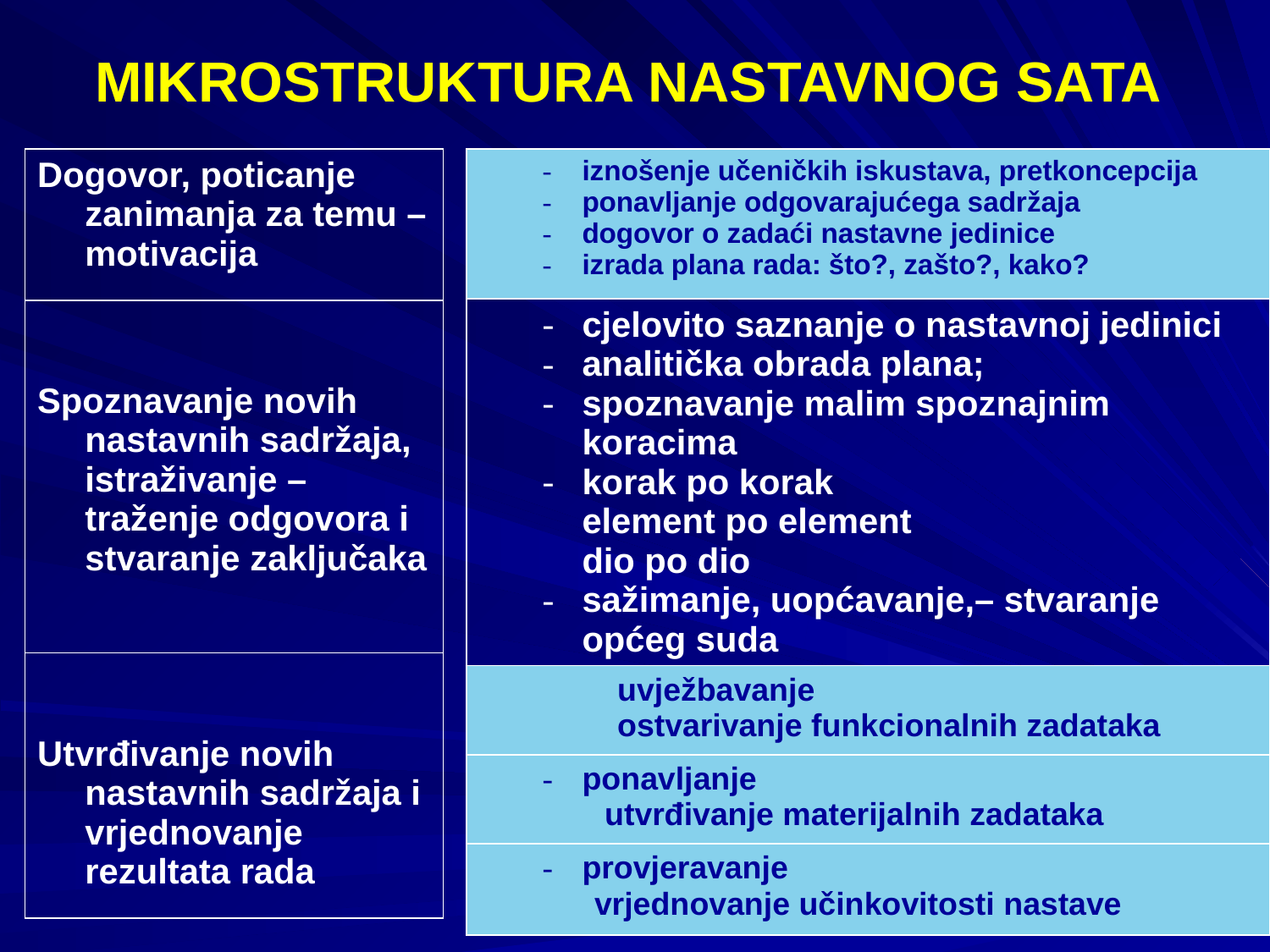

# MIKROSTRUKTURA NASTAVNOG SATA
| Dogovor, poticanje zanimanja za temu –motivacija |
| --- |
| Spoznavanje novih nastavnih sadržaja, istraživanje – traženje odgovora i stvaranje zaključaka |
| Utvrđivanje novih nastavnih sadržaja i vrjednovanje rezultata rada |
| iznošenje učeničkih iskustava, pretkoncepcija ponavljanje odgovarajućega sadržaja dogovor o zadaći nastavne jedinice izrada plana rada: što?, zašto?, kako? |
| --- |
| cjelovito saznanje o nastavnoj jedinici analitička obrada plana; spoznavanje malim spoznajnim koracima korak po korak element po element dio po dio sažimanje, uopćavanje,– stvaranje općeg suda |
| uvježbavanje ostvarivanje funkcionalnih zadataka |
| ponavljanje utvrđivanje materijalnih zadataka |
| provjeravanje vrjednovanje učinkovitosti nastave |